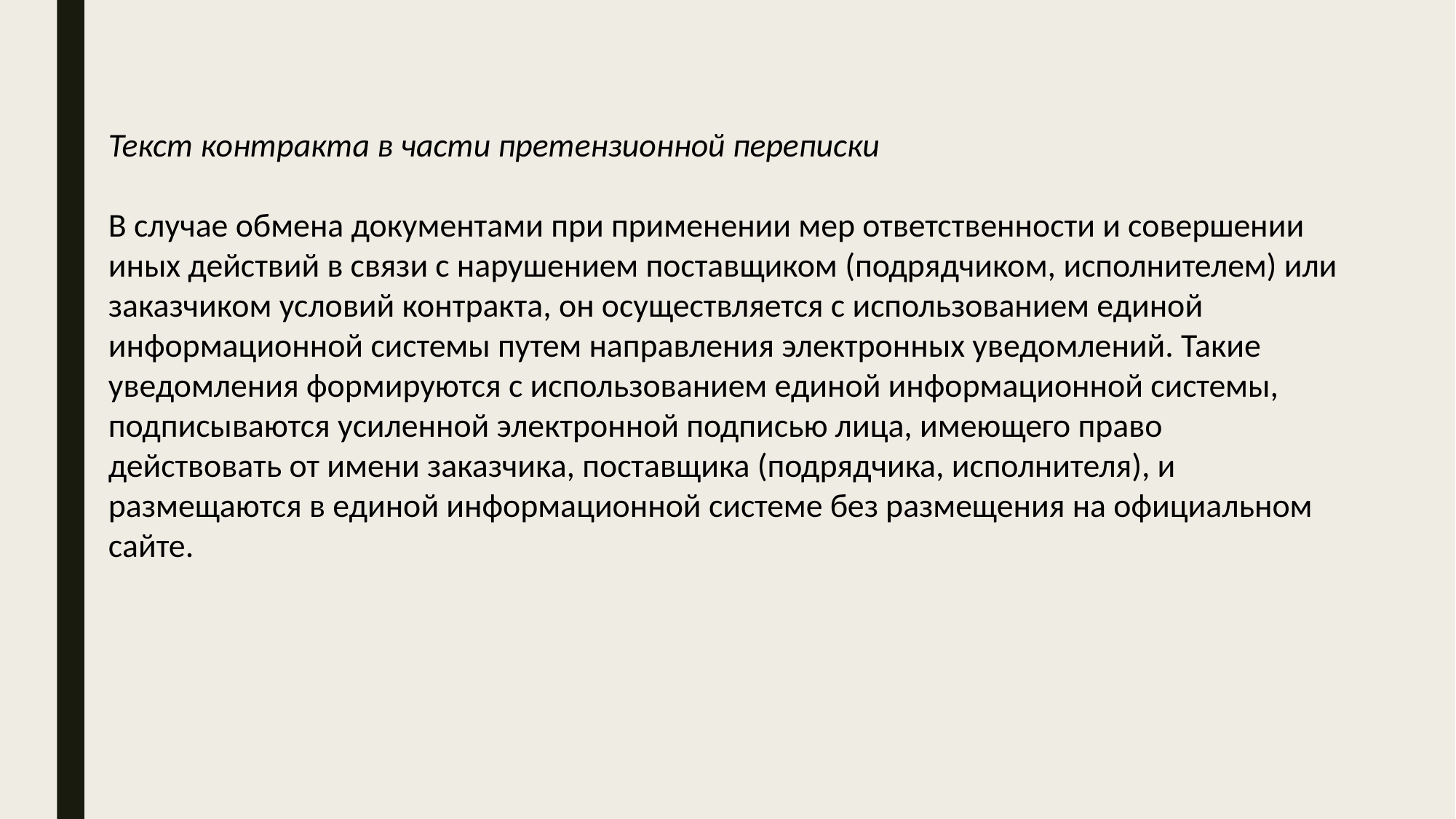

Текст контракта в части претензионной переписки

В случае обмена документами при применении мер ответственности и совершении иных действий в связи с нарушением поставщиком (подрядчиком, исполнителем) или заказчиком условий контракта, он осуществляется с использованием единой информационной системы путем направления электронных уведомлений. Такие уведомления формируются с использованием единой информационной системы, подписываются усиленной электронной подписью лица, имеющего право действовать от имени заказчика, поставщика (подрядчика, исполнителя), и размещаются в единой информационной системе без размещения на официальном сайте.